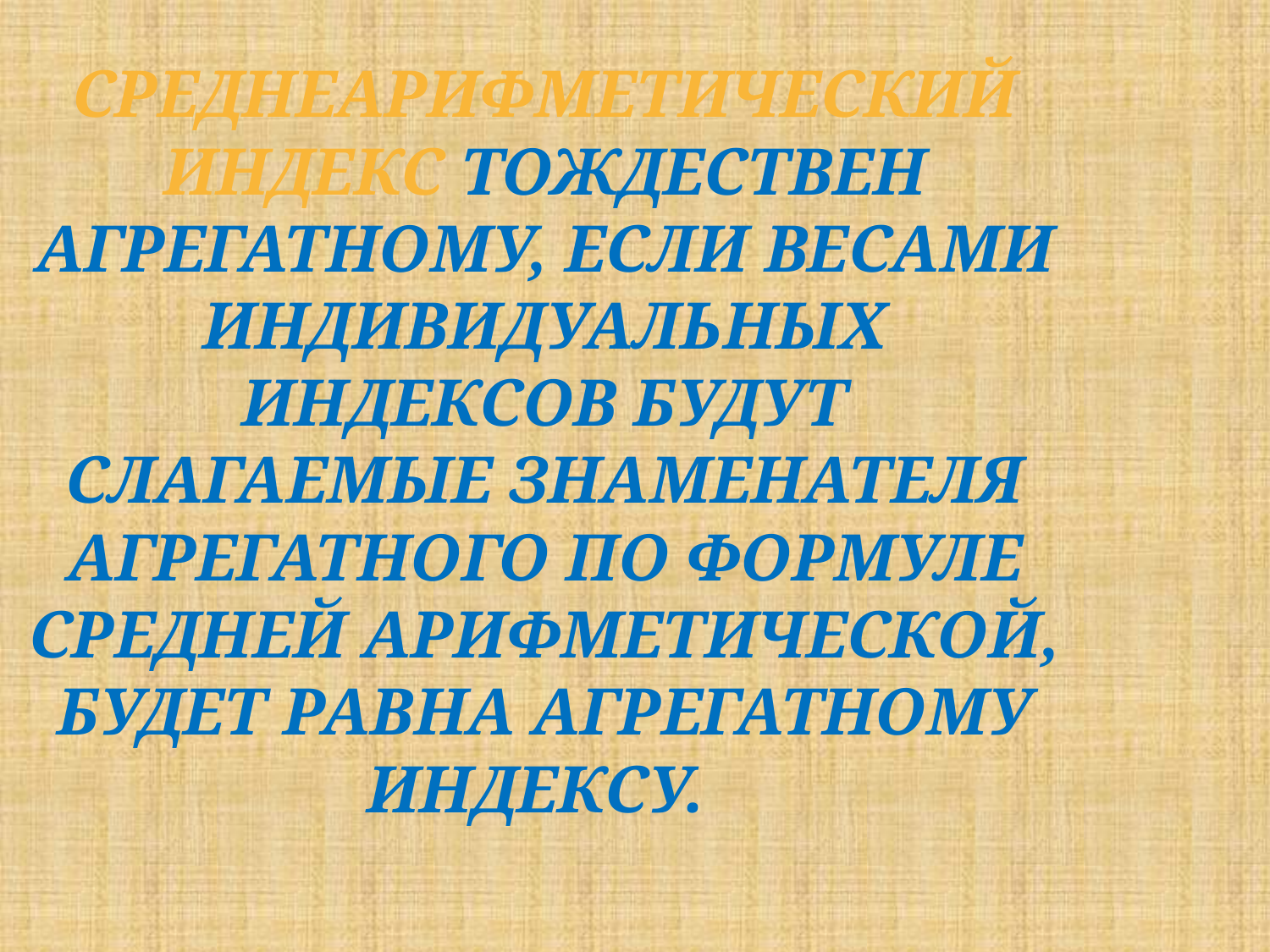

# Среднеарифметический индекс тождествен агрегатному, если весами индивидуальных индексов будут слагаемые знаменателя агрегатного по формуле средней арифметической, будет равна агрегатному индексу.